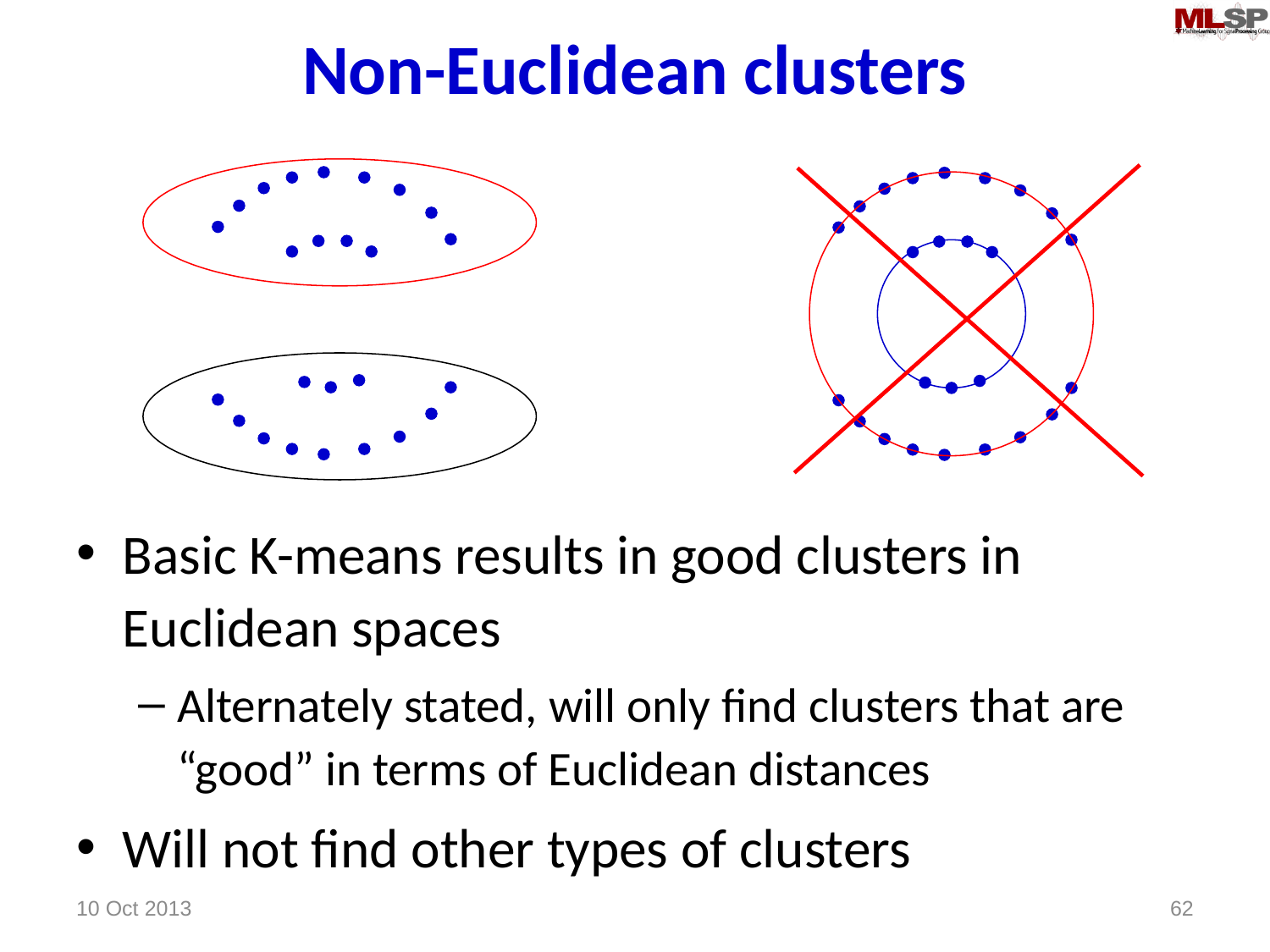

# Non-Euclidean clusters

Basic K-means results in good clusters in Euclidean spaces
Alternately stated, will only find clusters that are “good” in terms of Euclidean distances
Will not find other types of clusters
10 Oct 2013
62